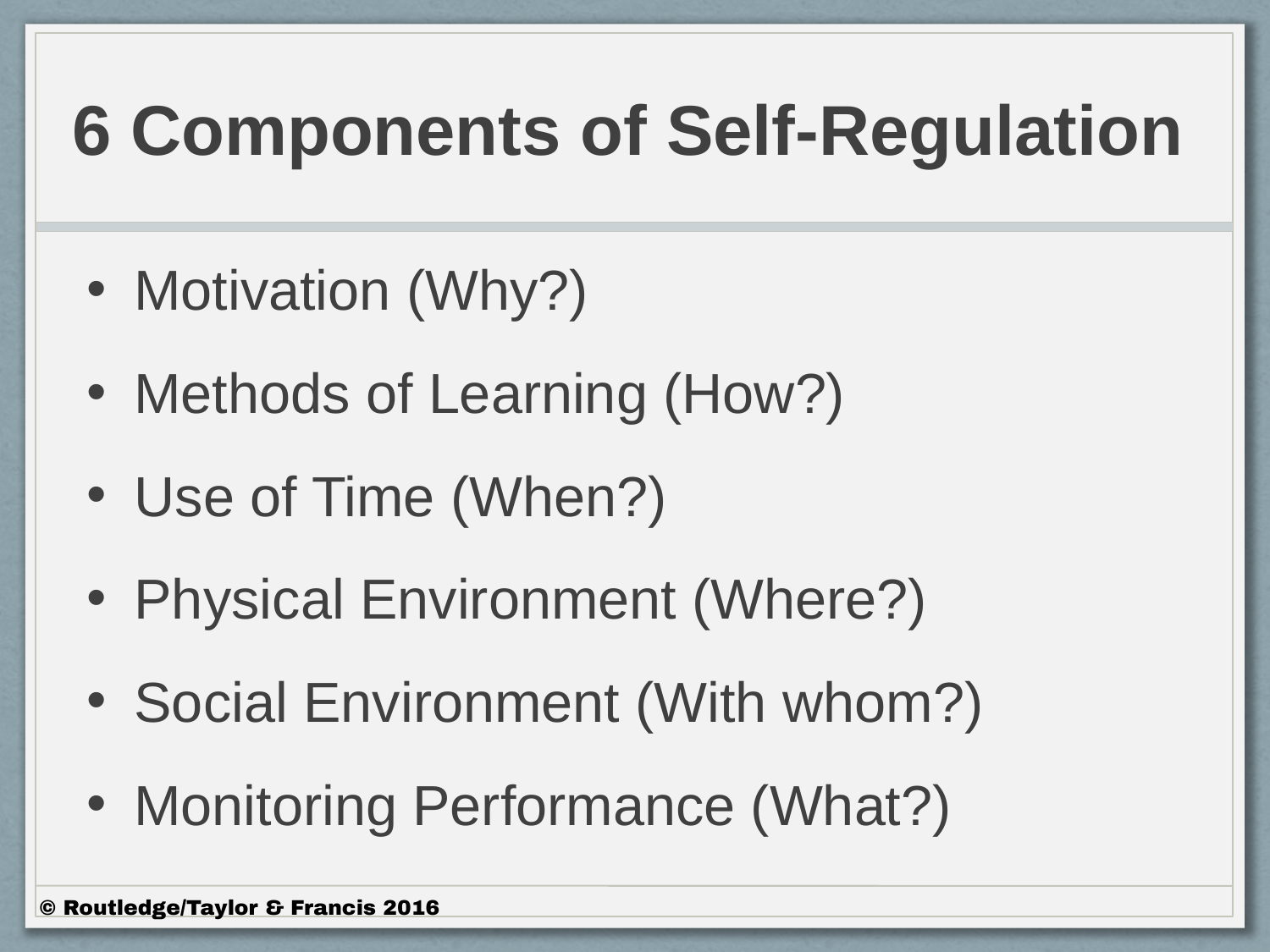

# 6 Components of Self-Regulation
Motivation (Why?)
Methods of Learning (How?)
Use of Time (When?)
Physical Environment (Where?)
Social Environment (With whom?)
Monitoring Performance (What?)
© Routledge/Taylor & Francis 2016